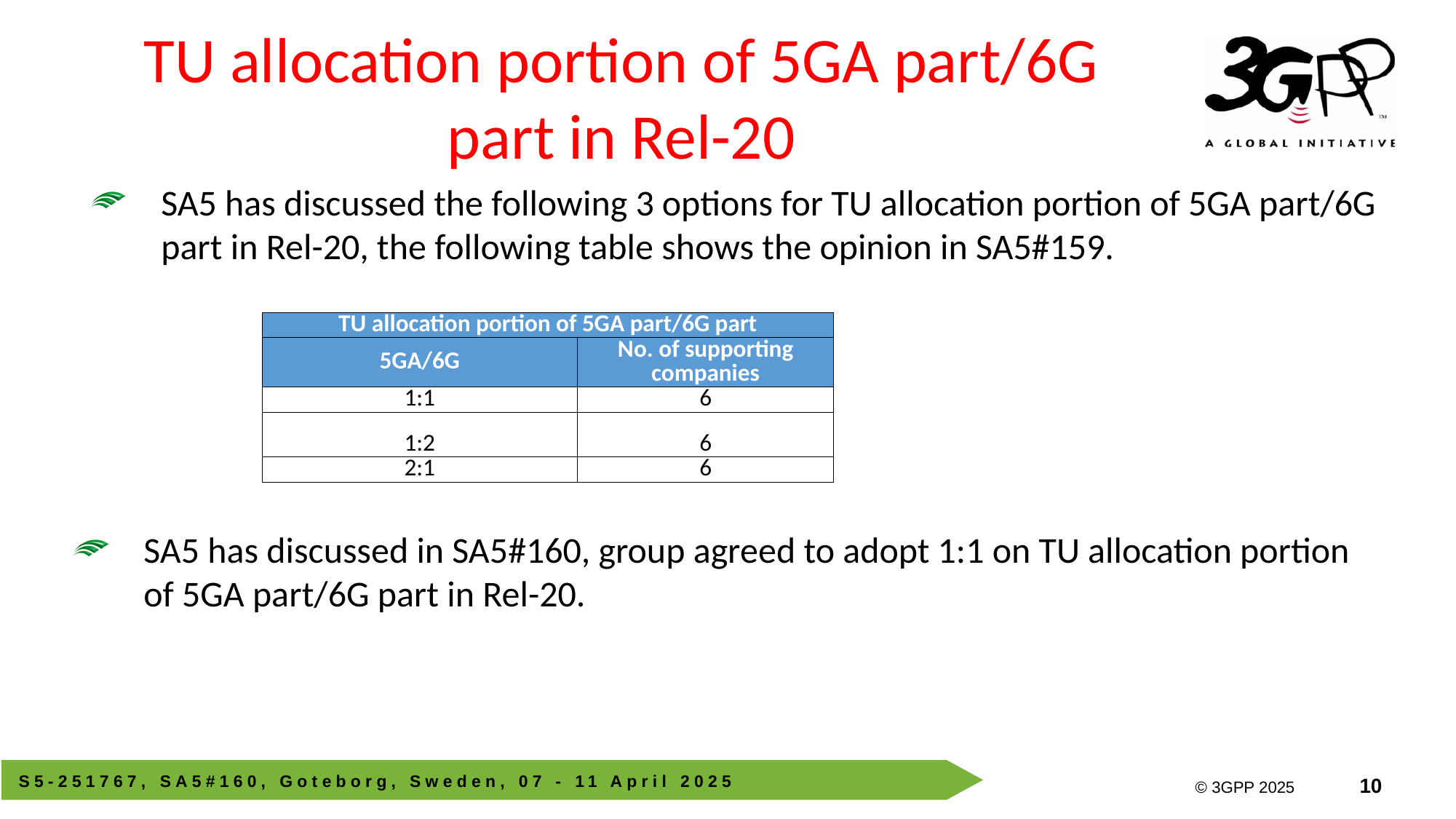

# TU allocation portion of 5GA part/6G part in Rel-20
SA5 has discussed the following 3 options for TU allocation portion of 5GA part/6G part in Rel-20, the following table shows the opinion in SA5#159.
| TU allocation portion of 5GA part/6G part |  |
| --- | --- |
| 5GA/6G | No. of supporting companies |
| 1:1 | 6 |
| 1:2 | 6 |
| 2:1 | 6 |
SA5 has discussed in SA5#160, group agreed to adopt 1:1 on TU allocation portion of 5GA part/6G part in Rel-20.